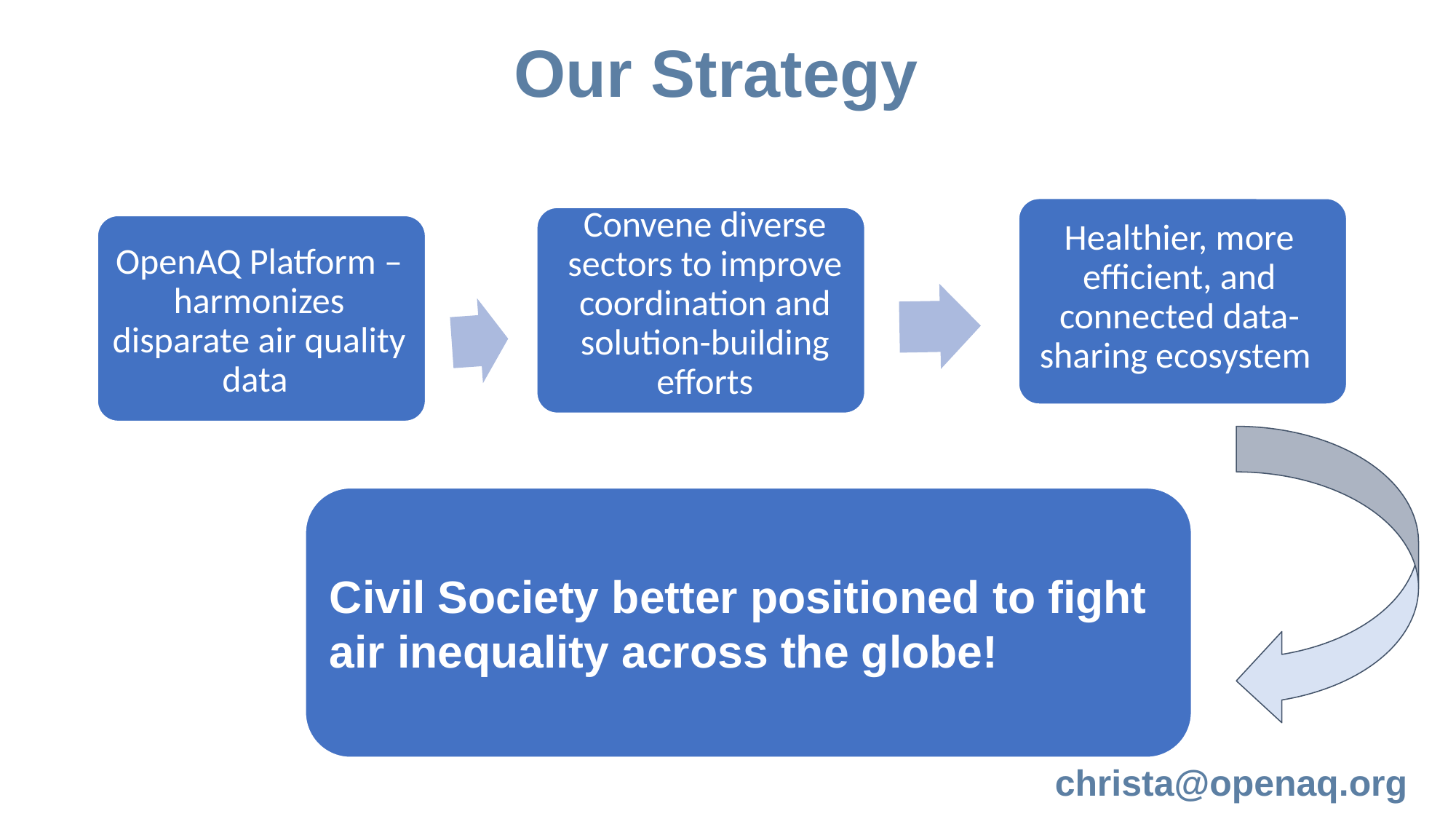

# Our Strategy
Healthier, more efficient, and connected data-sharing ecosystem

OpenAQ Platform – harmonizes disparate air quality data
Convene diverse sectors to improve coordination and solution-building efforts

Civil Society better positioned to fight air inequality across the globe!
christa@openaq.org